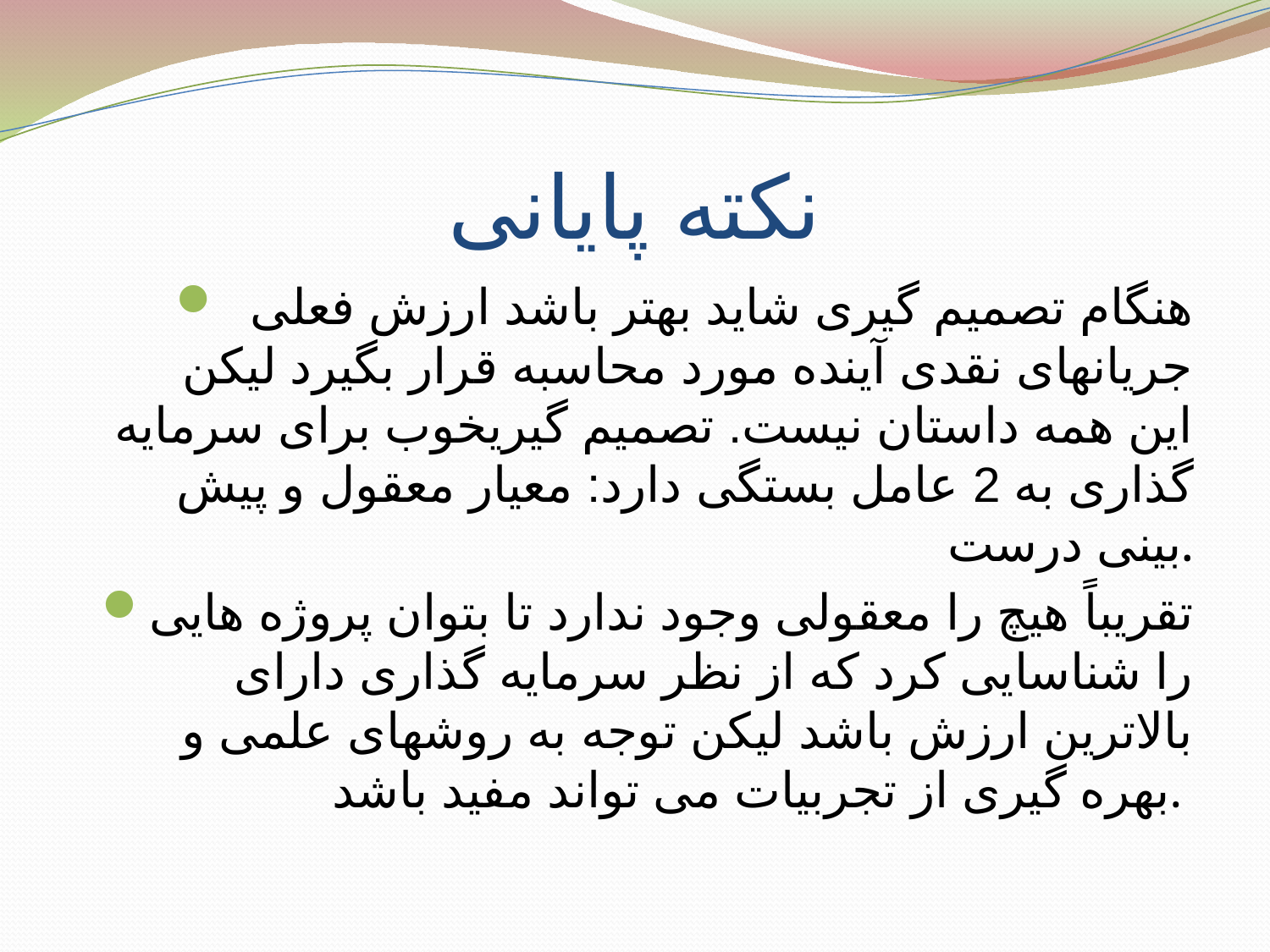

# نکته پايانی
  هنگام تصمیم گیری شاید بهتر باشد ارزش فعلی جریانهای نقدی آینده مورد محاسبه قرار بگیرد لیکن این همه داستان نیست. تصمیم گیریخوب برای سرمایه گذاری به 2 عامل بستگی دارد: معیار معقول و پیش بینی درست.
تقریباً هیچ را معقولی وجود ندارد تا بتوان پروژه هایی را شناسایی کرد که از نظر سرمایه گذاری دارای بالاترین ارزش باشد لیکن توجه به روشهای علمی و بهره گیری از تجربیات می تواند مفید باشد.